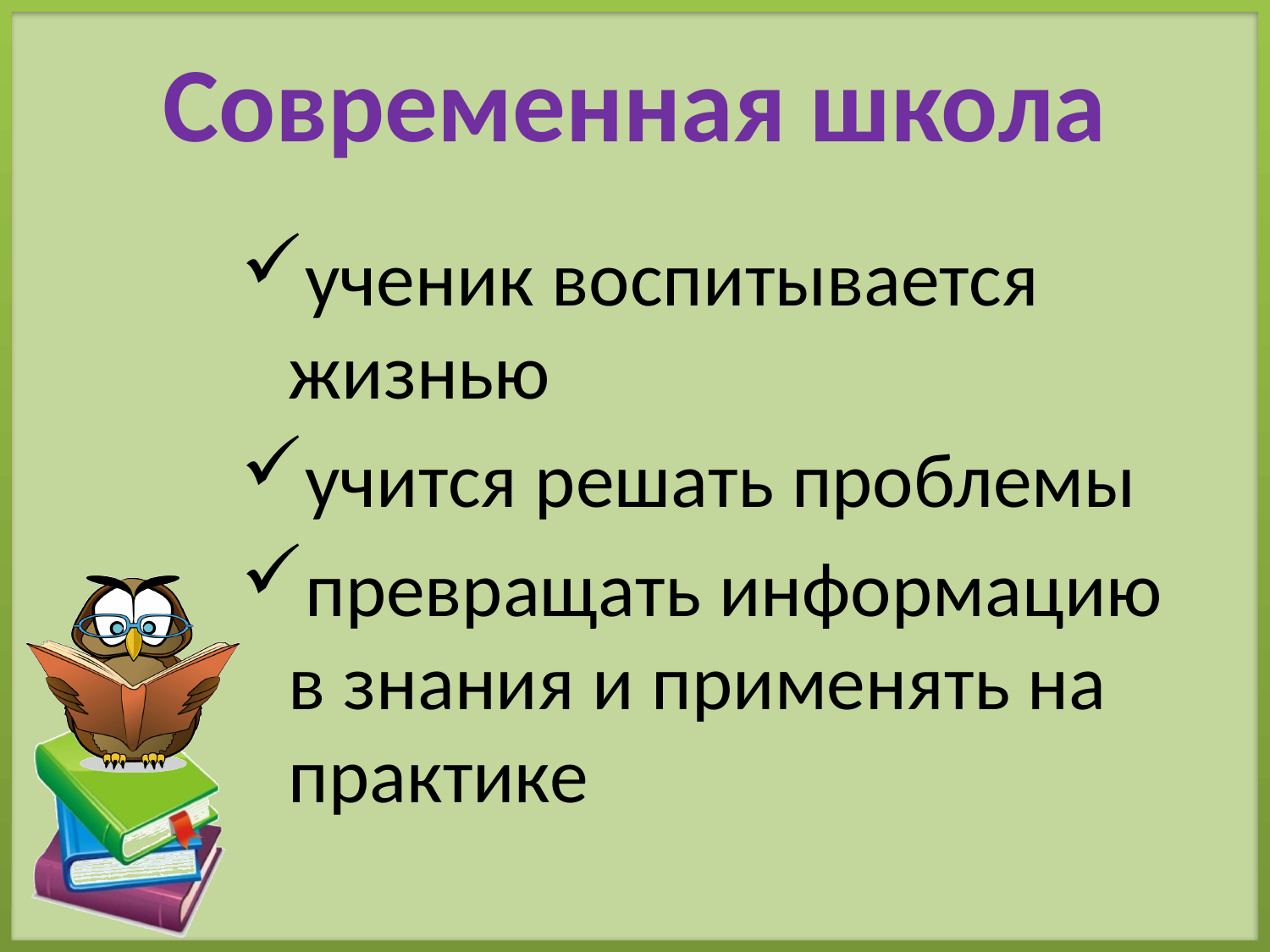

# Современная школа
ученик воспитывается жизнью
учится решать проблемы
превращать информацию в знания и применять на практике